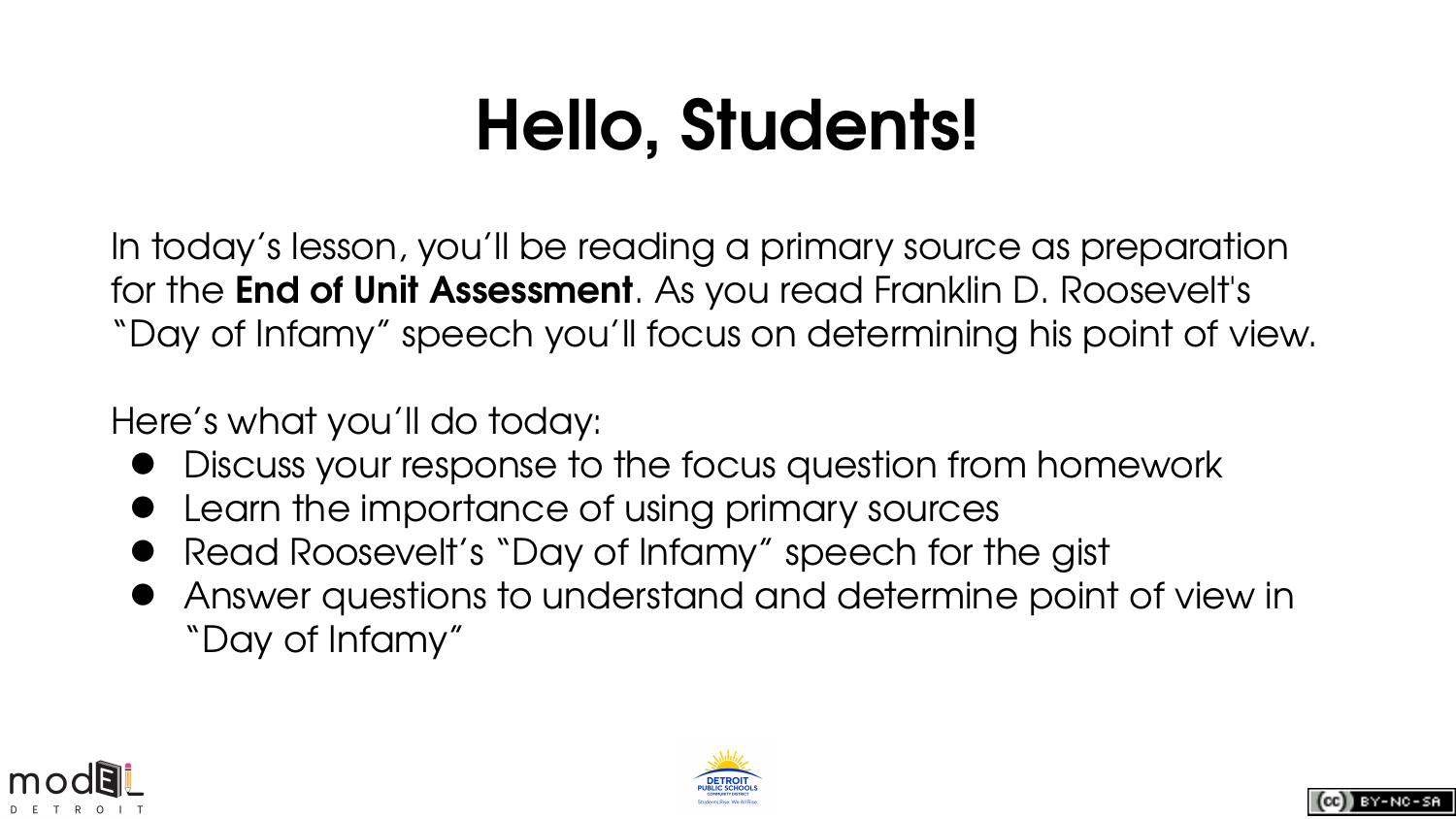

# Hello, Students!
In today’s lesson, you’ll be reading a primary source as preparation for the End of Unit Assessment. As you read Franklin D. Roosevelt's “Day of Infamy” speech you’ll focus on determining his point of view.

Here’s what you’ll do today:
Discuss your response to the focus question from homework
Learn the importance of using primary sources
Read Roosevelt’s “Day of Infamy” speech for the gist
Answer questions to understand and determine point of view in “Day of Infamy”